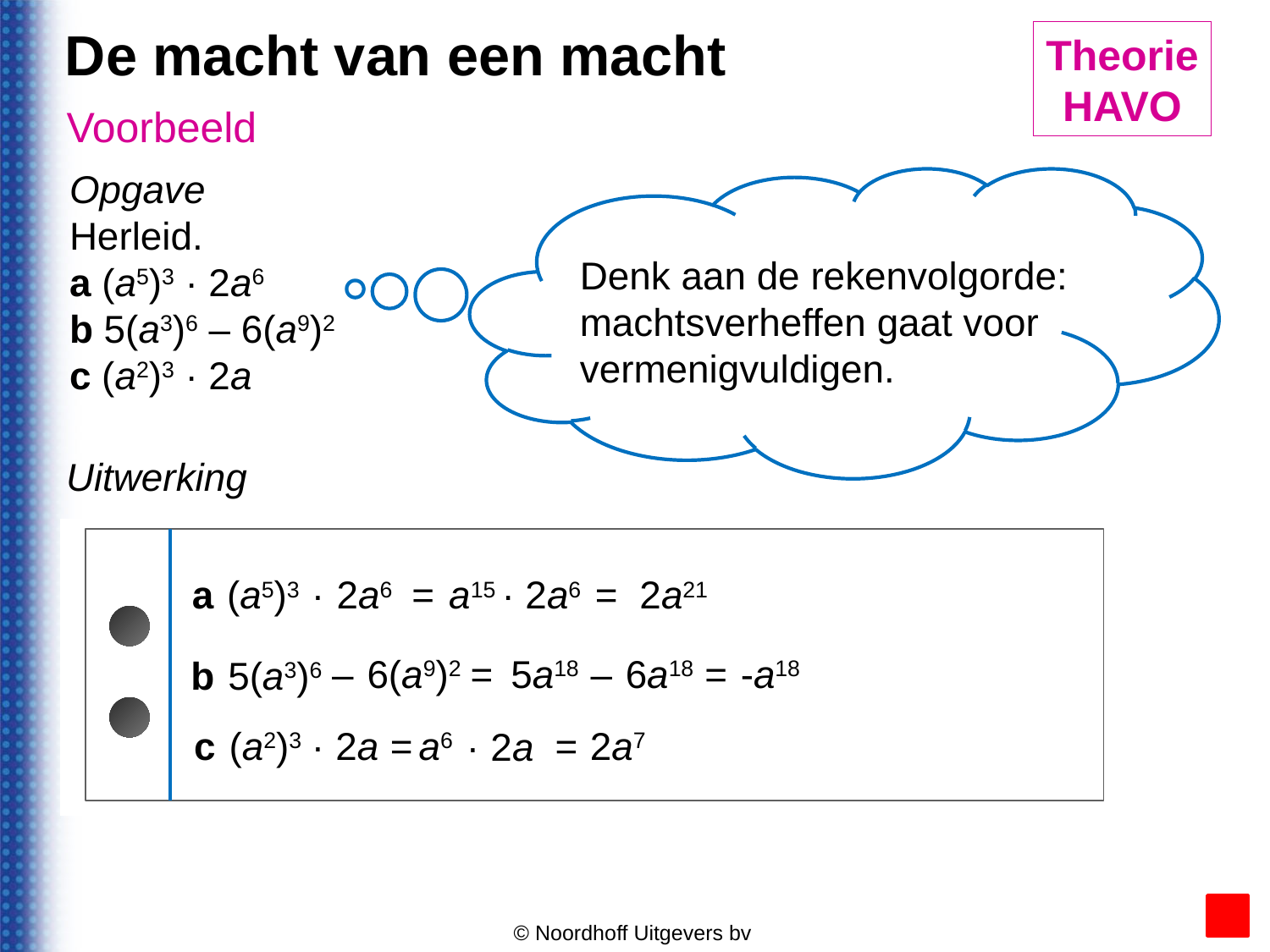

De macht van een macht
Theorie
HAVO
© Noordhoff Uitgevers bv
Voorbeeld

Opgave
Herleid.
a (a5)3 · 2a6
b 5(a3)6 – 6(a9)2
c (a2)3 · 2a

Denk aan de rekenvolgorde:
machtsverheffen gaat voor
vermenigvuldigen.
Uitwerking

=
   2a21
a
(a5)3
·
2a6
=
a15 · 2a6

5a18
–
6a18
=
-a18
–
6(a9)2
=
b
5(a3)6

a6
=
2a7

c
(a2)3
·
2a
=
·
2a

© Noordhoff Uitgevers bv